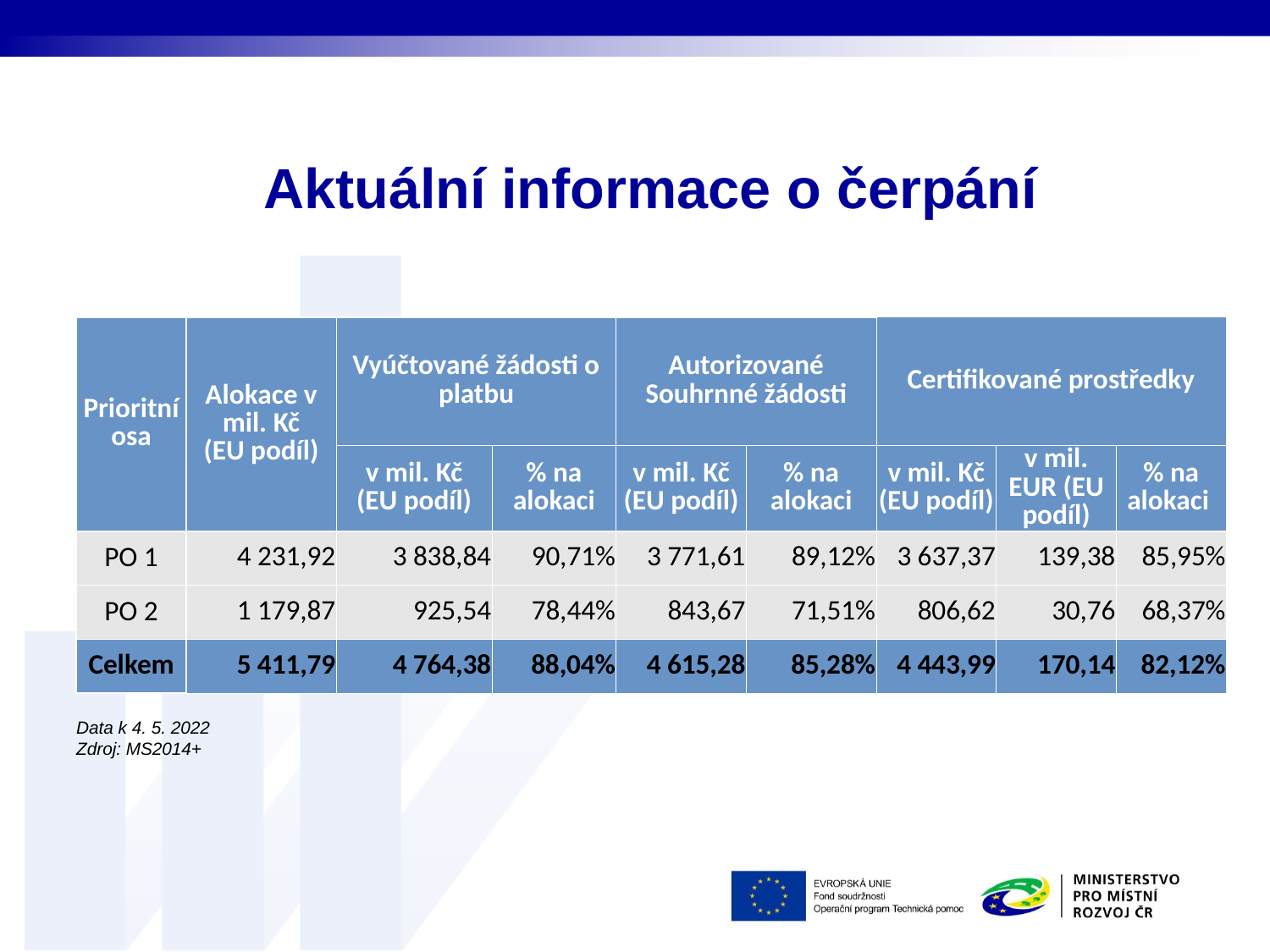

# Aktuální informace o čerpání
| Prioritní osa | Alokace v mil. Kč (EU podíl) | Vyúčtované žádosti o platbu |  | Autorizované Souhrnné žádosti |  | Certifikované prostředky |  |  |
| --- | --- | --- | --- | --- | --- | --- | --- | --- |
|  |  | v mil. Kč (EU podíl) | % na alokaci | v mil. Kč (EU podíl) | % na alokaci | v mil. Kč (EU podíl) | v mil. EUR (EU podíl) | % na alokaci |
| PO 1 | 4 231,92 | 3 838,84 | 90,71% | 3 771,61 | 89,12% | 3 637,37 | 139,38 | 85,95% |
| PO 2 | 1 179,87 | 925,54 | 78,44% | 843,67 | 71,51% | 806,62 | 30,76 | 68,37% |
| Celkem | 5 411,79 | 4 764,38 | 88,04% | 4 615,28 | 85,28% | 4 443,99 | 170,14 | 82,12% |
Data k 4. 5. 2022
Zdroj: MS2014+